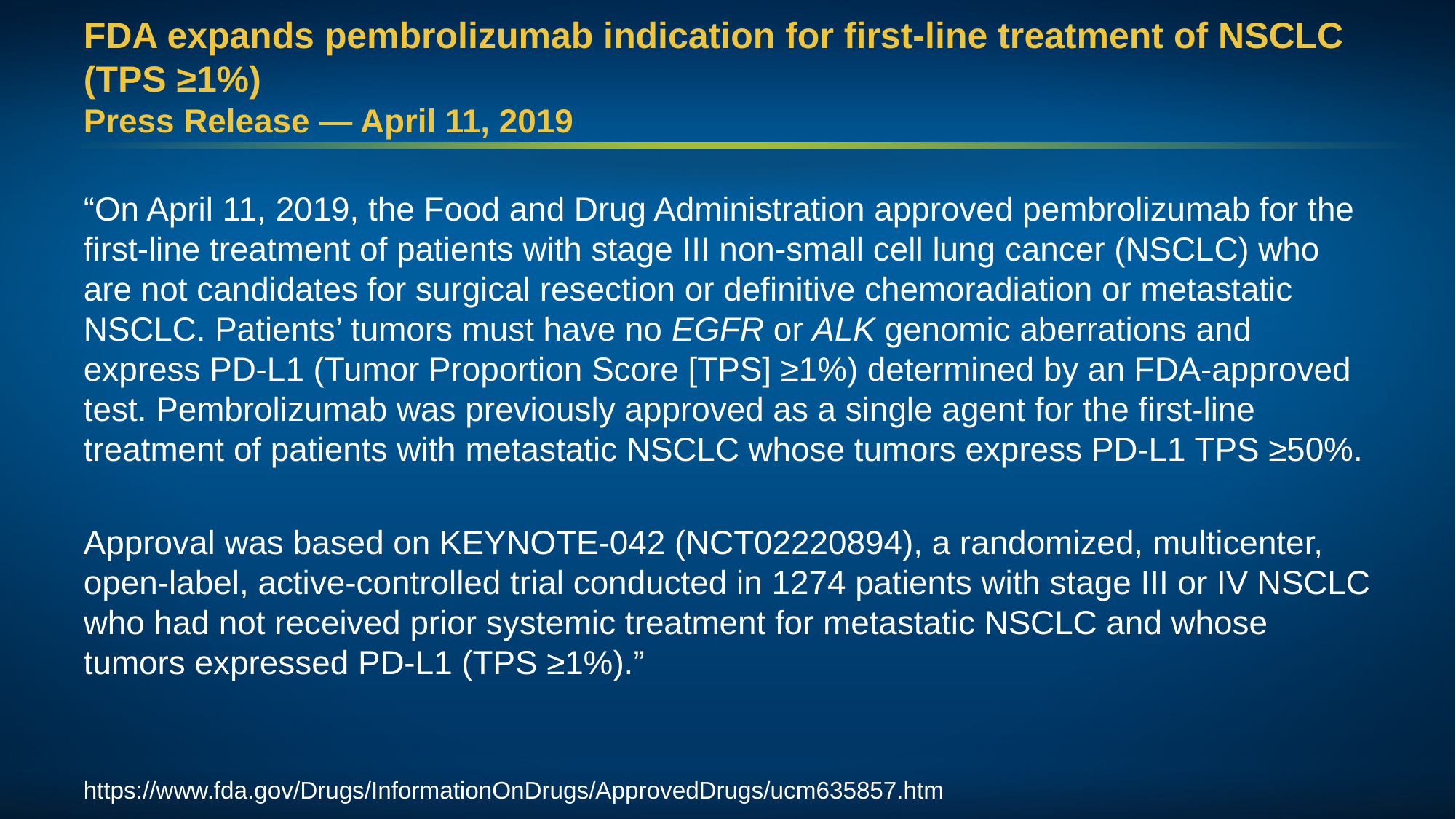

# FDA expands pembrolizumab indication for first-line treatment of NSCLC (TPS ≥1%) Press Release — April 11, 2019
“On April 11, 2019, the Food and Drug Administration approved pembrolizumab for the first-line treatment of patients with stage III non-small cell lung cancer (NSCLC) who are not candidates for surgical resection or definitive chemoradiation or metastatic NSCLC. Patients’ tumors must have no EGFR or ALK genomic aberrations and express PD-L1 (Tumor Proportion Score [TPS] ≥1%) determined by an FDA-approved test. Pembrolizumab was previously approved as a single agent for the first-line treatment of patients with metastatic NSCLC whose tumors express PD-L1 TPS ≥50%.

Approval was based on KEYNOTE‑042 (NCT02220894), a randomized, multicenter, open-label, active-controlled trial conducted in 1274 patients with stage III or IV NSCLC who had not received prior systemic treatment for metastatic NSCLC and whose tumors expressed PD-L1 (TPS ≥1%).”
https://www.fda.gov/Drugs/InformationOnDrugs/ApprovedDrugs/ucm635857.htm